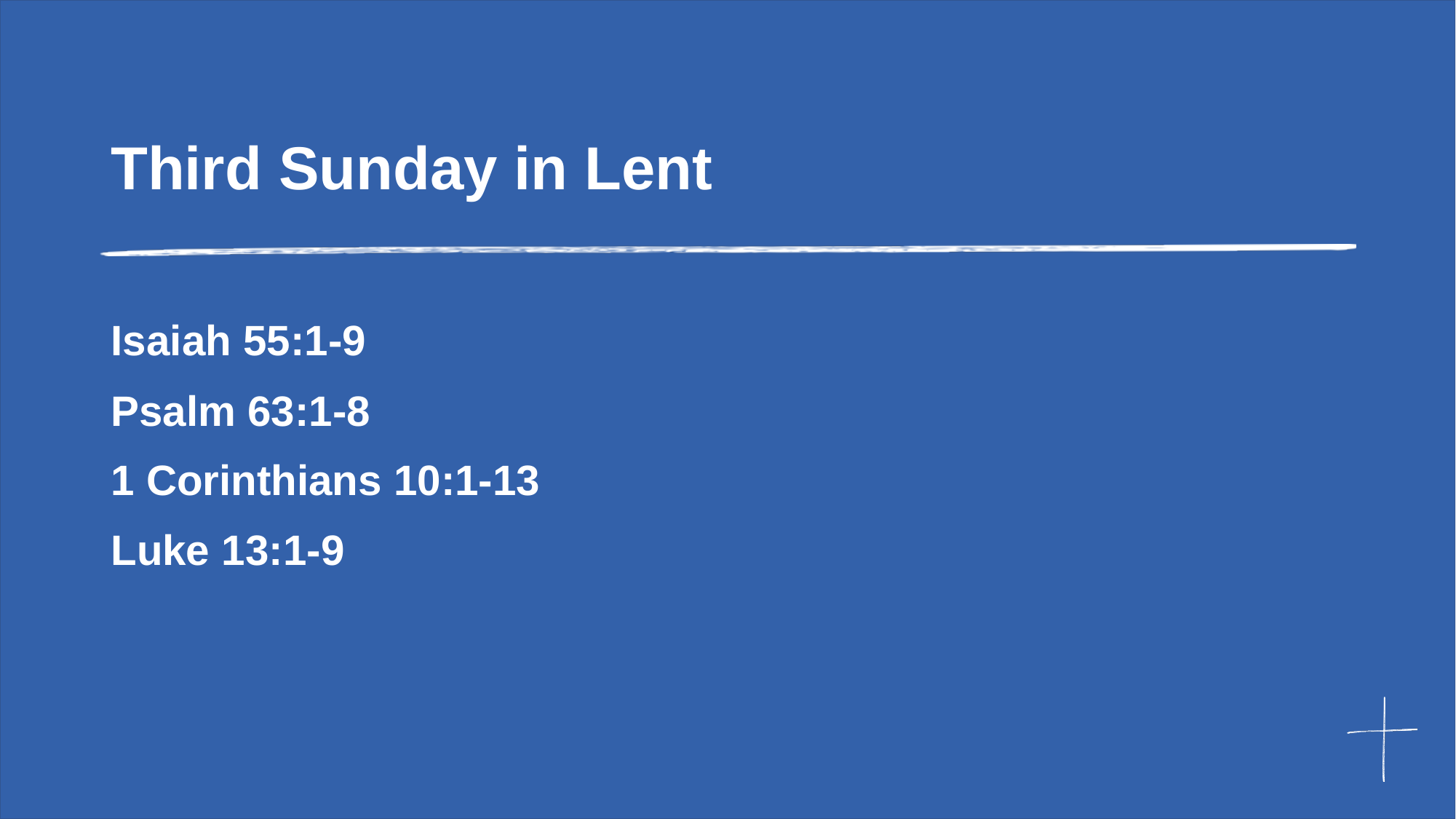

# Third Sunday in Lent

Isaiah 55:1-9
Psalm 63:1-8
1 Corinthians 10:1-13
Luke 13:1-9